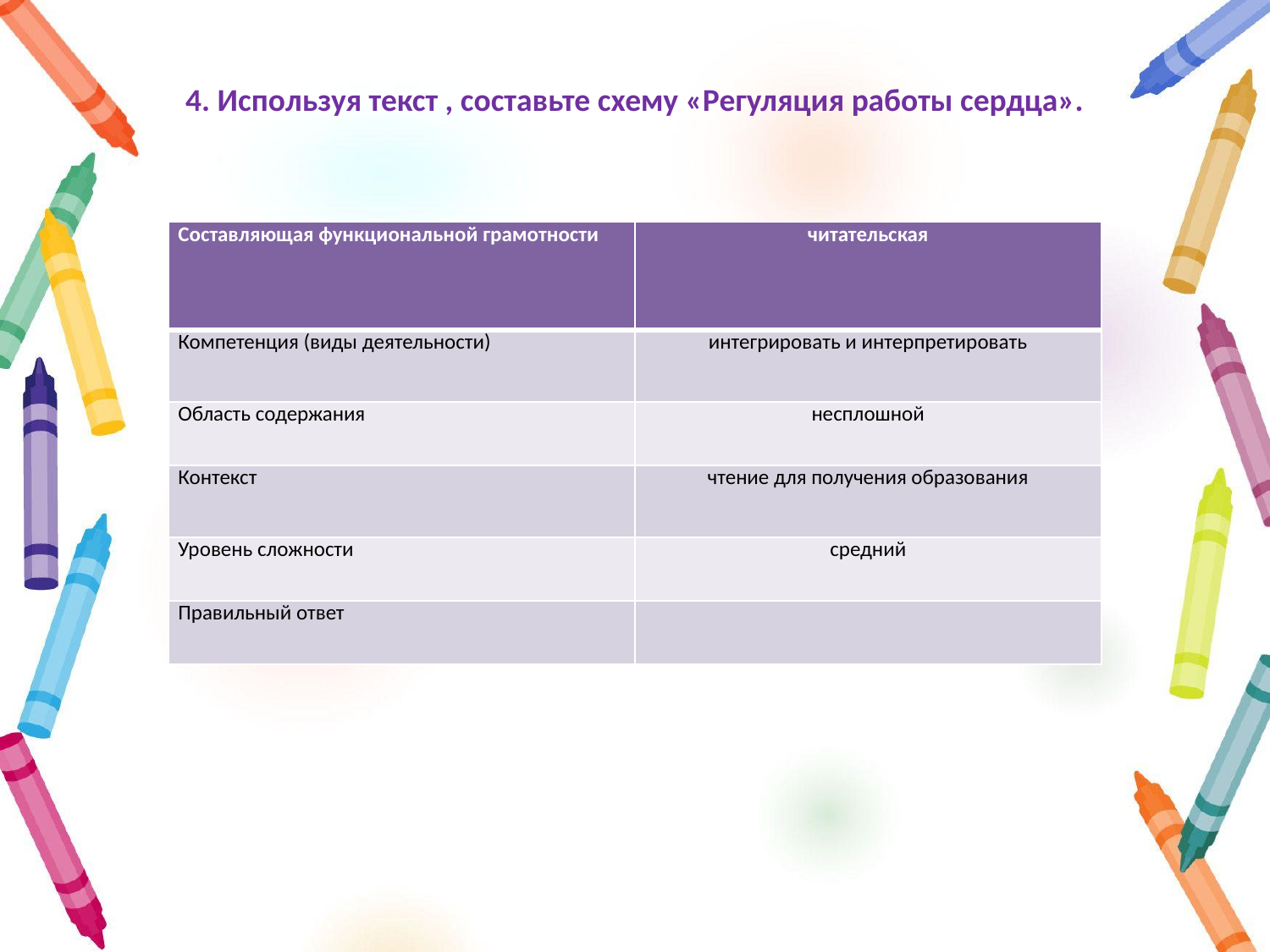

# 4. Используя текст , составьте схему «Регуляция работы сердца».
| Составляющая функциональной грамотности | читательская |
| --- | --- |
| Компетенция (виды деятельности) | интегрировать и интерпретировать |
| Область содержания | несплошной |
| Контекст | чтение для получения образования |
| Уровень сложности | средний |
| Правильный ответ |  |